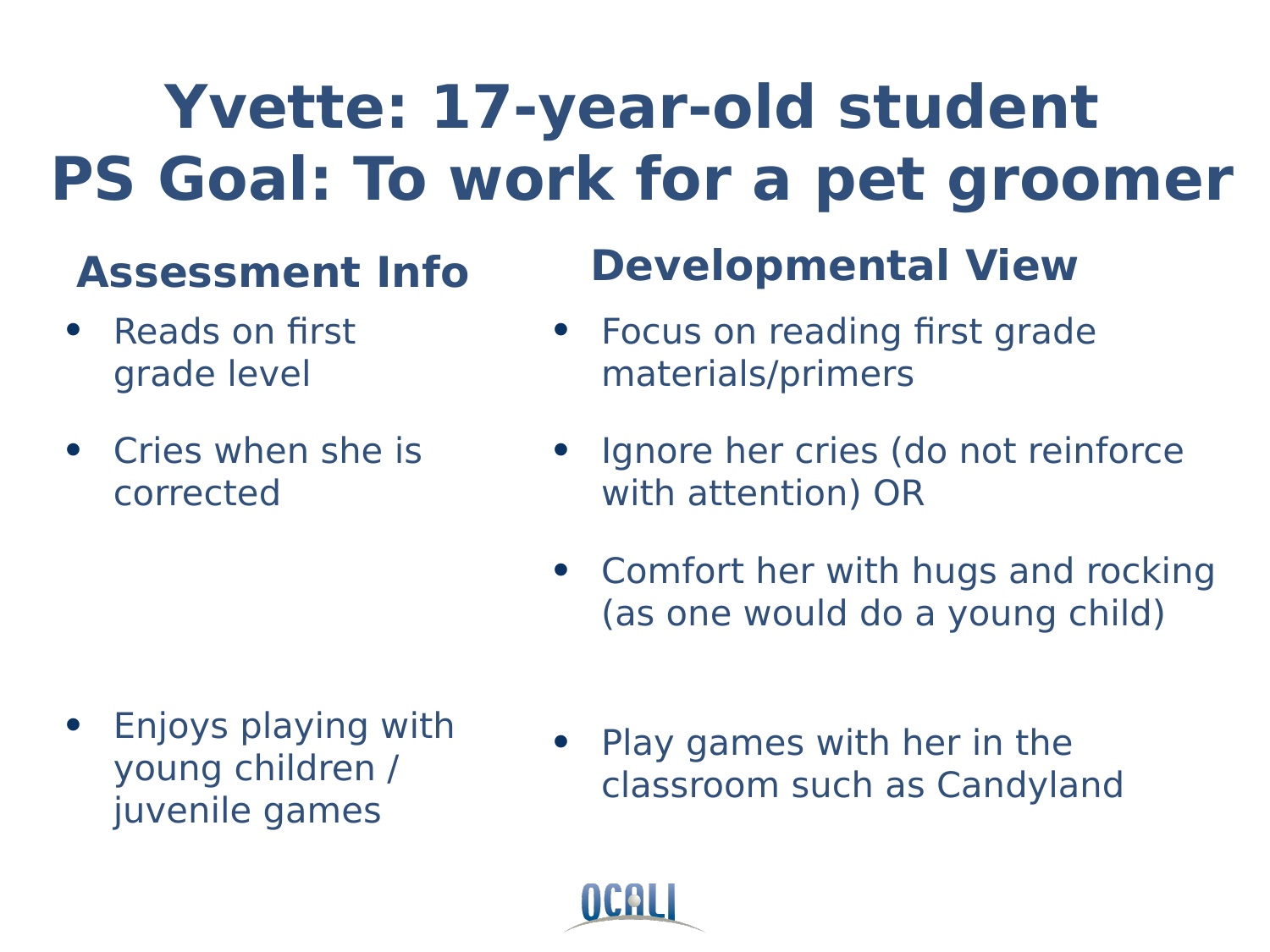

Yvette: 17-year-old student
PS Goal: To work for a pet groomer
Developmental View
Assessment Info
Reads on first grade level
Cries when she is corrected

Enjoys playing with young children / juvenile games
Focus on reading first grade materials/primers
Ignore her cries (do not reinforce with attention) OR
Comfort her with hugs and rocking (as one would do a young child)

Play games with her in the classroom such as Candyland